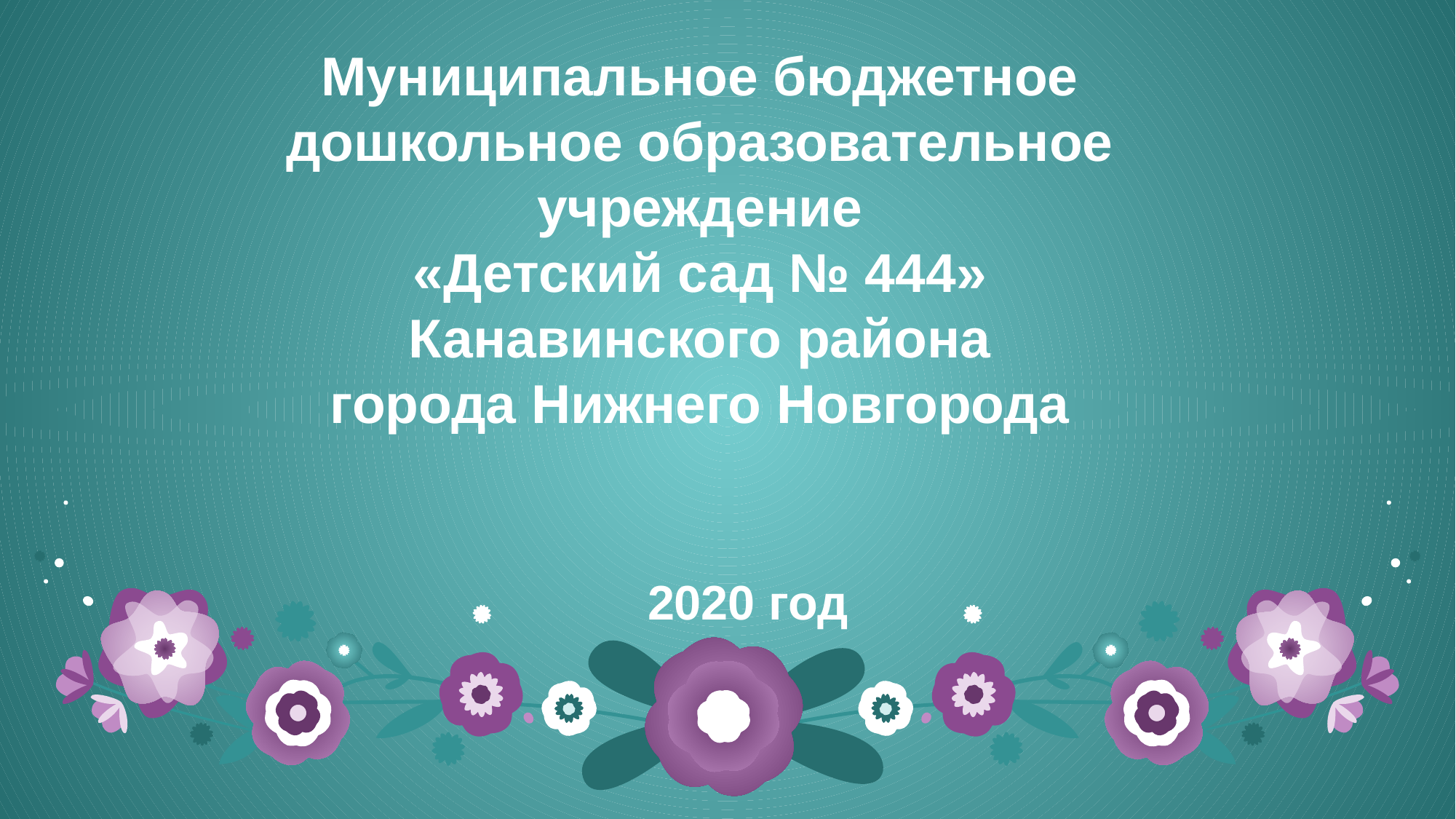

# Муниципальное бюджетное дошкольное образовательное учреждение «Детский сад № 444» Канавинского района города Нижнего Новгорода
2020 год